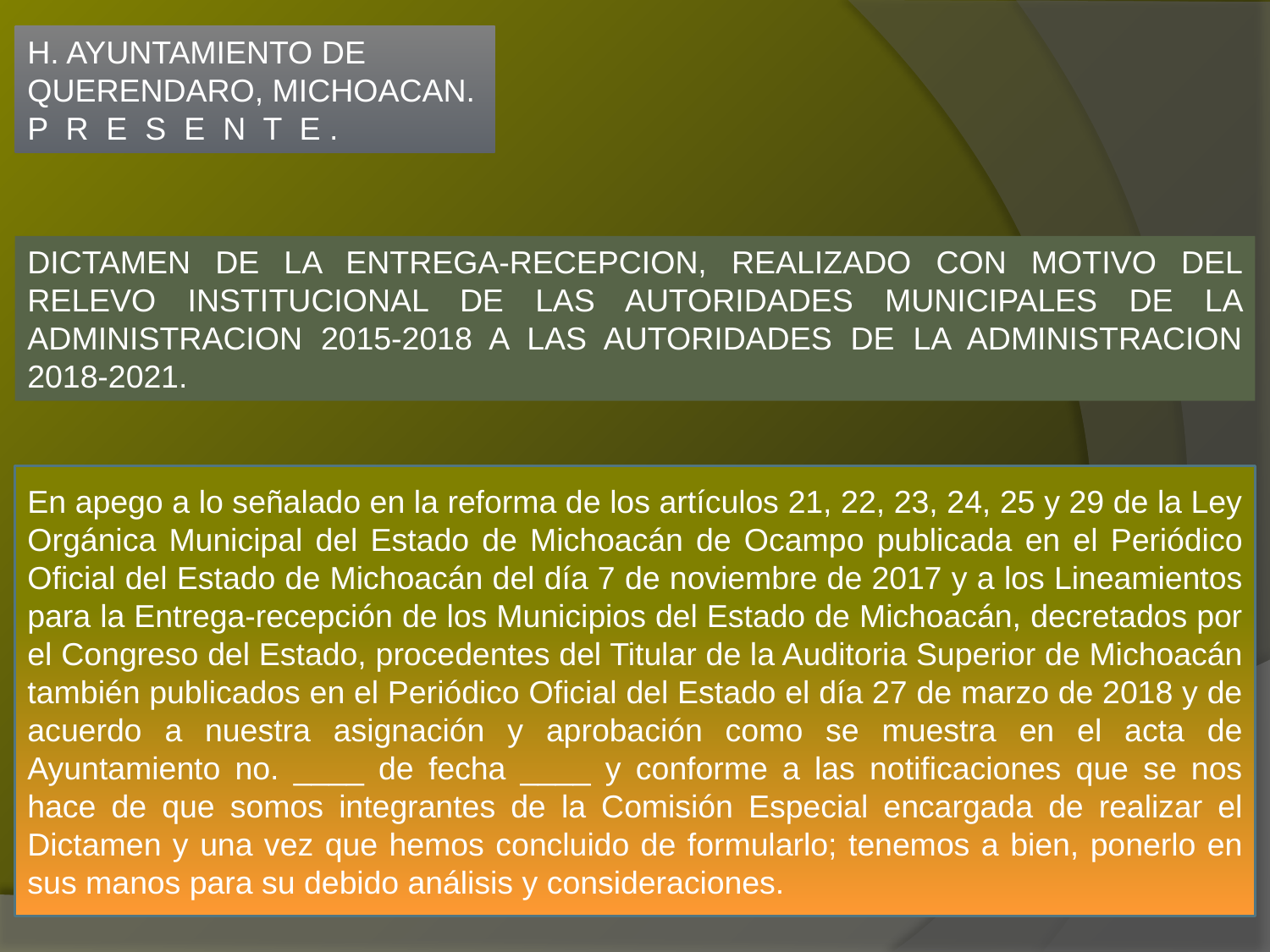

H. AYUNTAMIENTO DE
QUERENDARO, MICHOACAN.
P  R  E  S  E  N  T  E .
DICTAMEN DE LA ENTREGA-RECEPCION, REALIZADO CON MOTIVO DEL RELEVO INSTITUCIONAL DE LAS AUTORIDADES MUNICIPALES DE LA ADMINISTRACION 2015-2018 A LAS AUTORIDADES DE LA ADMINISTRACION 2018-2021.
En apego a lo señalado en la reforma de los artículos 21, 22, 23, 24, 25 y 29 de la Ley Orgánica Municipal del Estado de Michoacán de Ocampo publicada en el Periódico Oficial del Estado de Michoacán del día 7 de noviembre de 2017 y a los Lineamientos para la Entrega-recepción de los Municipios del Estado de Michoacán, decretados por el Congreso del Estado, procedentes del Titular de la Auditoria Superior de Michoacán también publicados en el Periódico Oficial del Estado el día 27 de marzo de 2018 y de acuerdo a nuestra asignación y aprobación como se muestra en el acta de Ayuntamiento no. ____ de fecha ____ y conforme a las notificaciones que se nos hace de que somos integrantes de la Comisión Especial encargada de realizar el Dictamen y una vez que hemos concluido de formularlo; tenemos a bien, ponerlo en sus manos para su debido análisis y consideraciones.